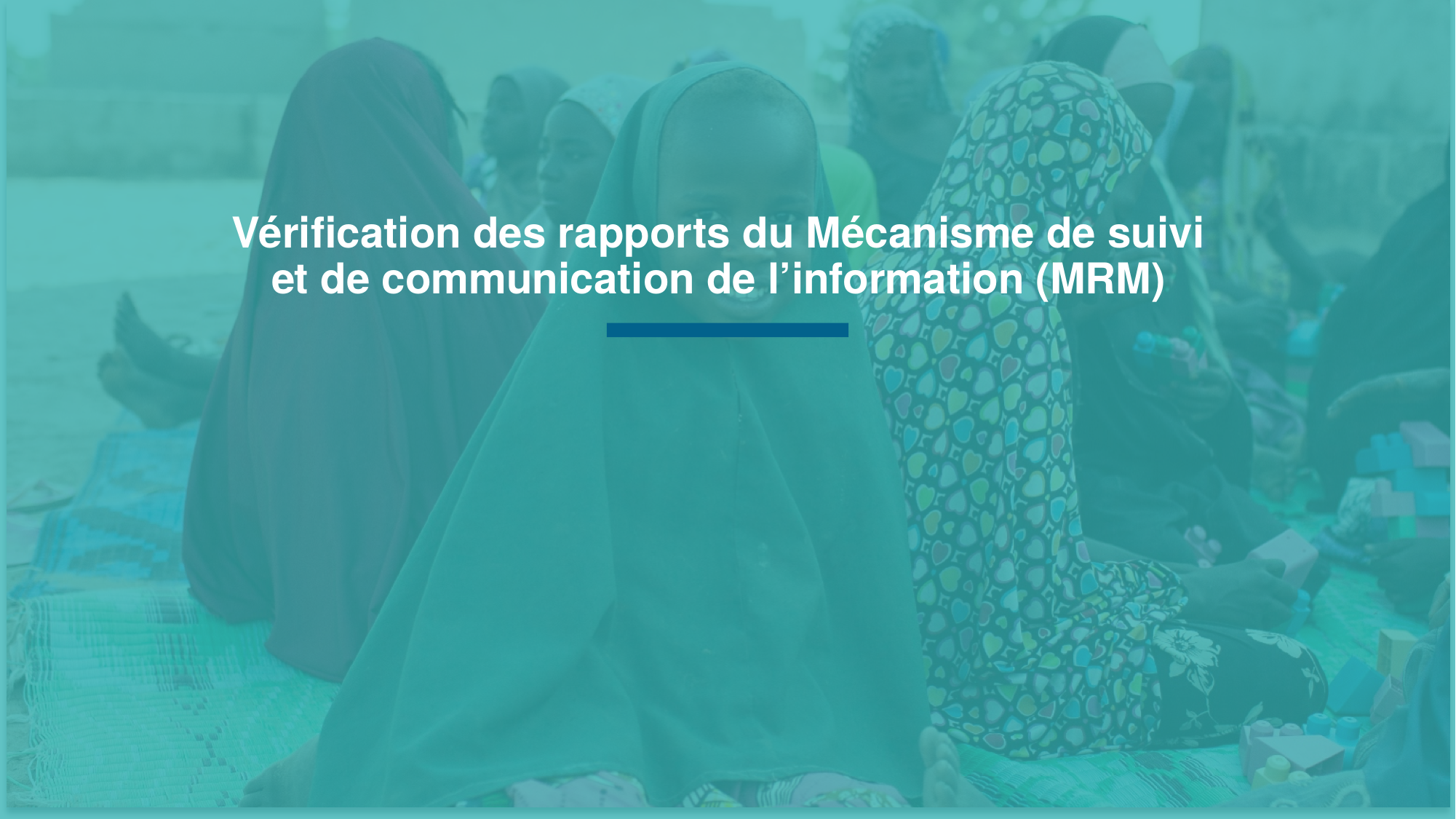

Vérification des rapports du Mécanisme de suivi et de communication de l’information (MRM)